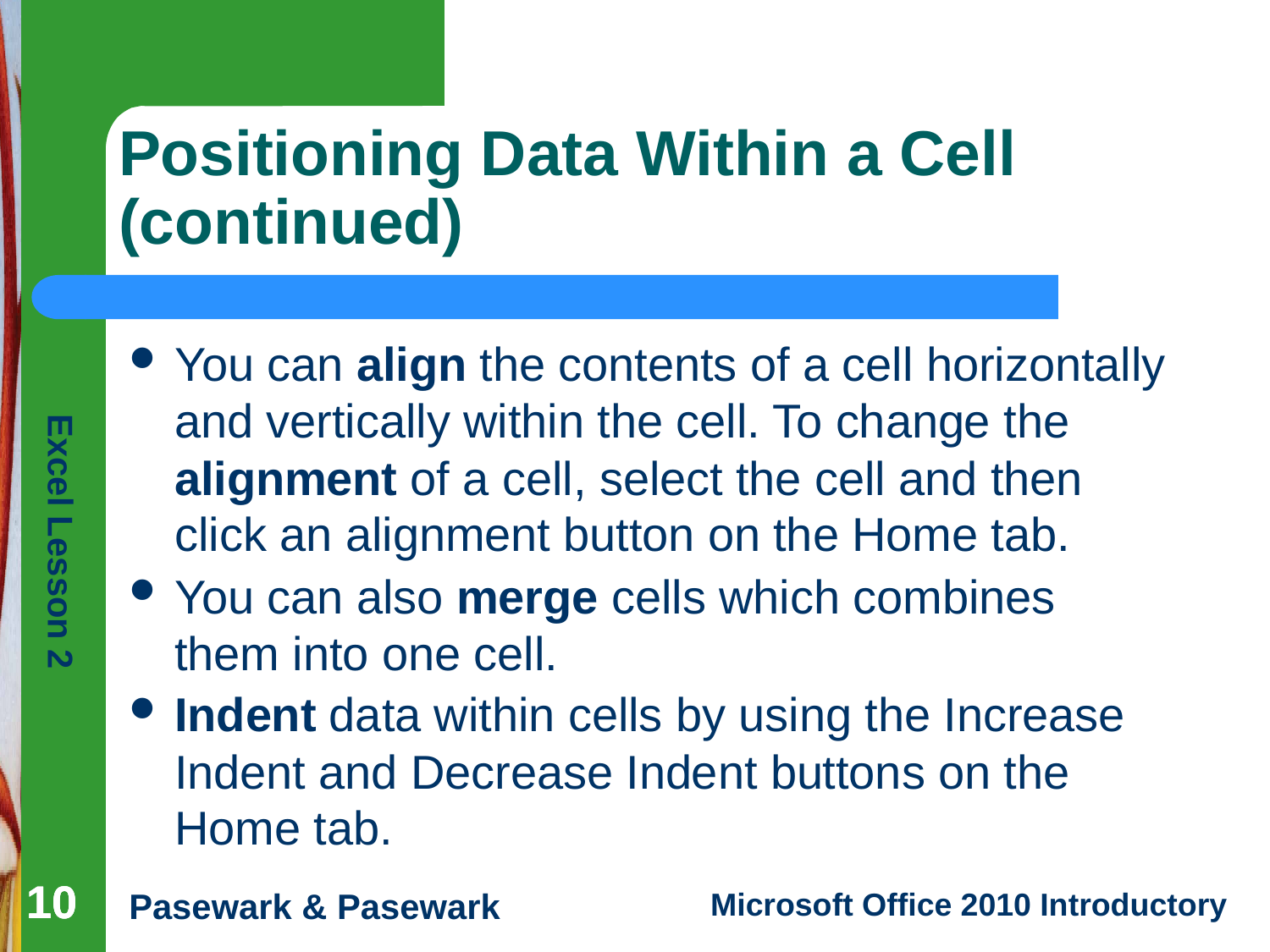

# Positioning Data Within a Cell (continued)
You can align the contents of a cell horizontally and vertically within the cell. To change the alignment of a cell, select the cell and then click an alignment button on the Home tab.
You can also merge cells which combines them into one cell.
Indent data within cells by using the Increase Indent and Decrease Indent buttons on the Home tab.
10
10
10